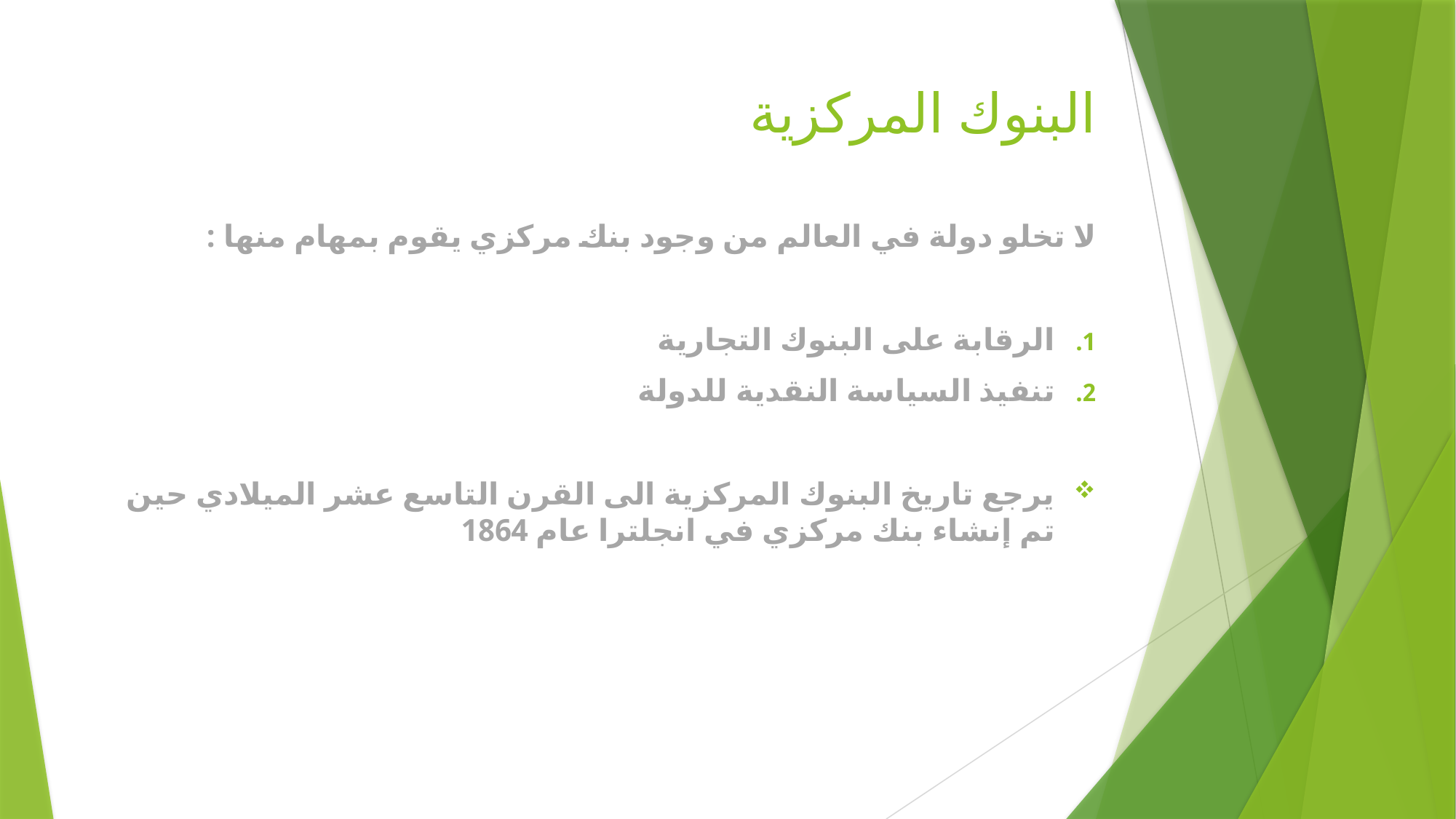

# البنوك المركزية
لا تخلو دولة في العالم من وجود بنك مركزي يقوم بمهام منها :

الرقابة على البنوك التجارية
تنفيذ السياسة النقدية للدولة

يرجع تاريخ البنوك المركزية الى القرن التاسع عشر الميلادي حين تم إنشاء بنك مركزي في انجلترا عام 1864